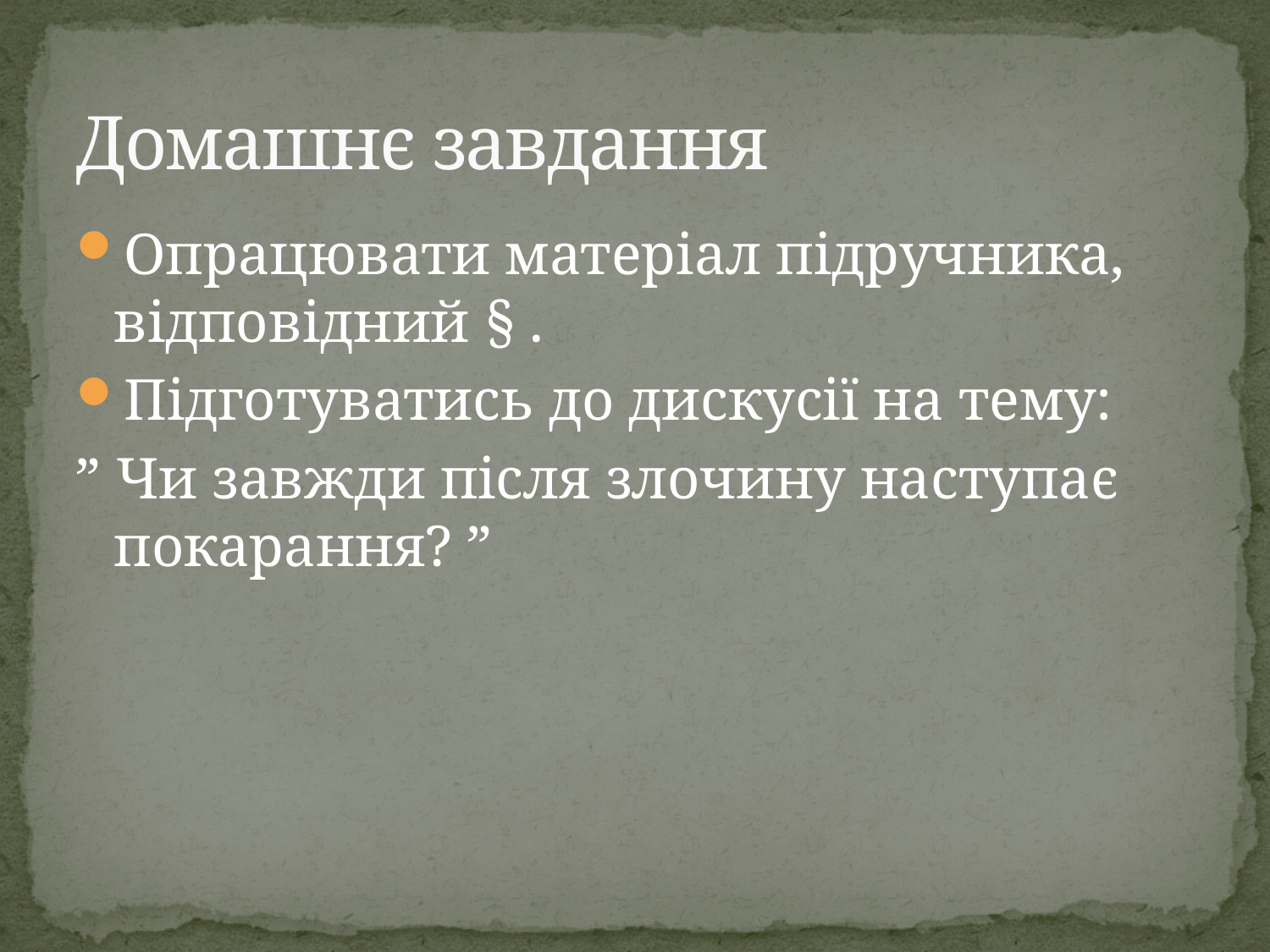

# Домашнє завдання
Опрацювати матеріал підручника, відповідний § .
Підготуватись до дискусії на тему:
” Чи завжди після злочину наступає покарання? ”